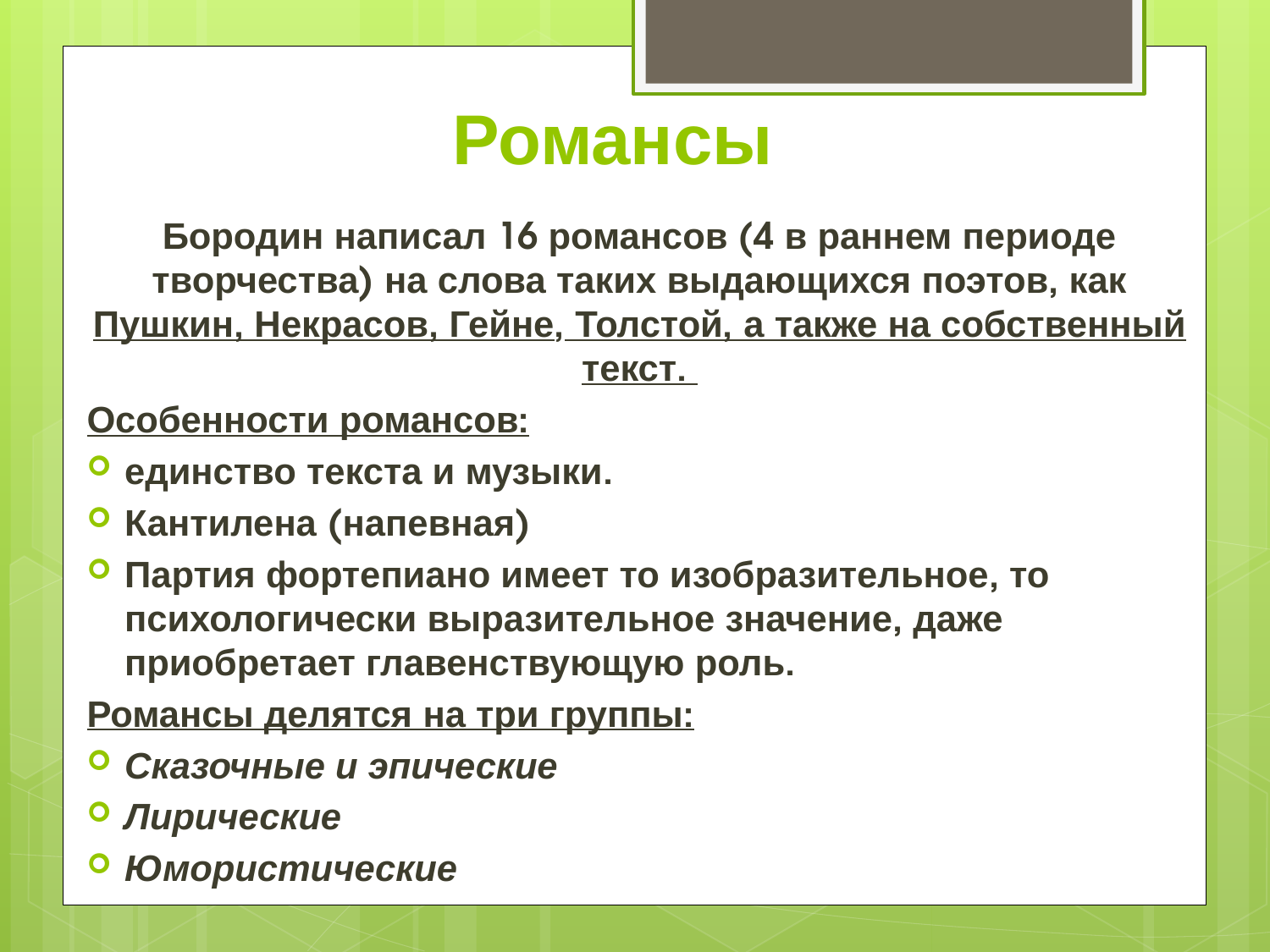

Романсы
Бородин написал 16 романсов (4 в раннем периоде творчества) на слова таких выдающихся поэтов, как Пушкин, Некрасов, Гейне, Толстой, а также на собственный текст.
Особенности романсов:
единство текста и музыки.
Кантилена (напевная)
Партия фортепиано имеет то изобразительное, то психологически выразительное значение, даже приобретает главенствующую роль.
Романсы делятся на три группы:
Сказочные и эпические
Лирические
Юмористические